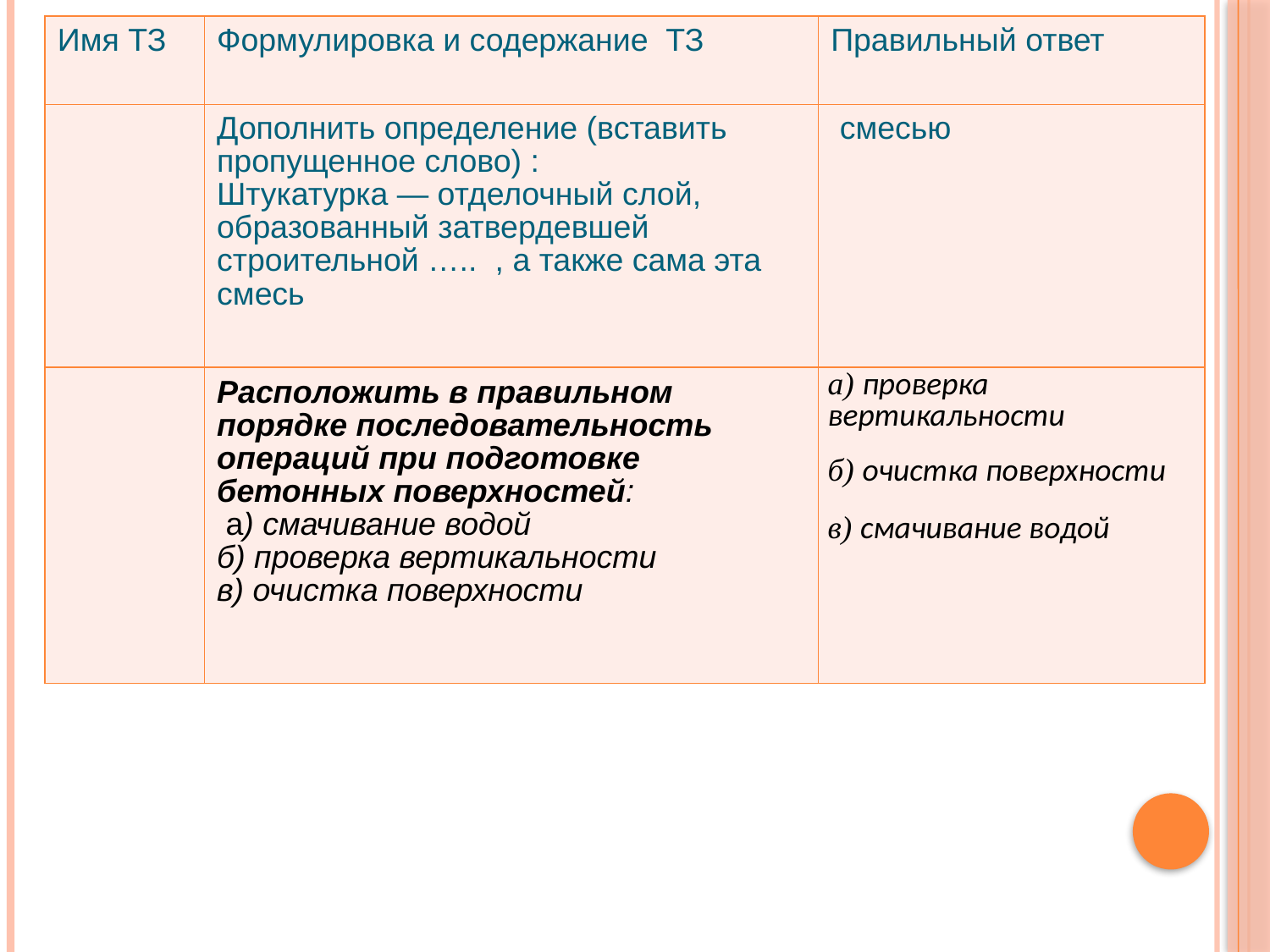

| Имя ТЗ | Формулировка и содержание ТЗ | Правильный ответ |
| --- | --- | --- |
|  | Дополнить определение (вставить пропущенное слово) : Штукатурка — отделочный слой, образованный затвердевшей строительной ….. , а также сама эта смесь | смесью |
|  | Расположить в правильном порядке последовательность операций при подготовке бетонных поверхностей: а) смачивание водой б) проверка вертикальности в) очистка поверхности | а) проверка вертикальности б) очистка поверхности в) смачивание водой |